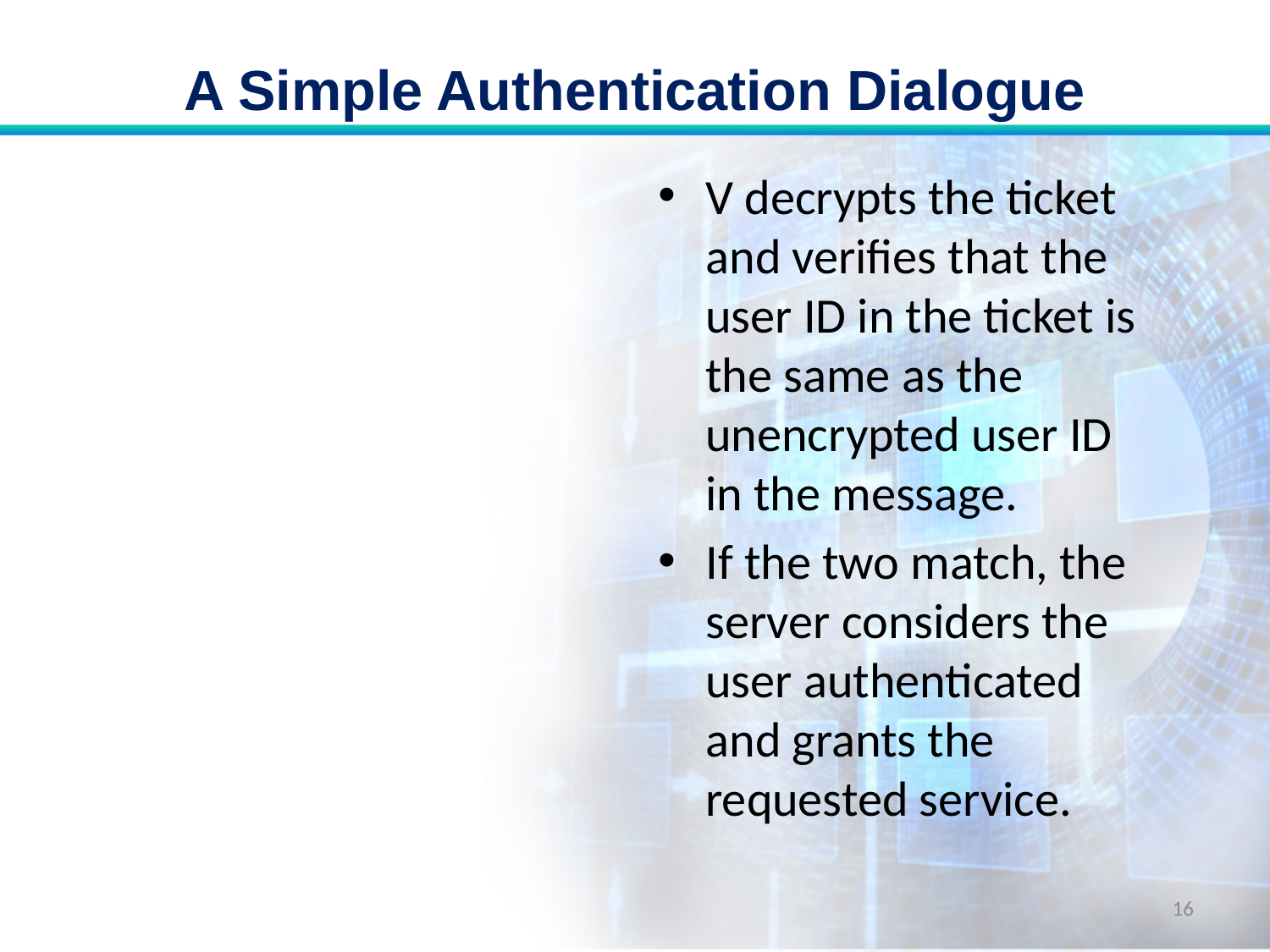

# A Simple Authentication Dialogue
V decrypts the ticket and verifies that the user ID in the ticket is the same as the unencrypted user ID in the message.
If the two match, the server considers the user authenticated and grants the requested service.
16